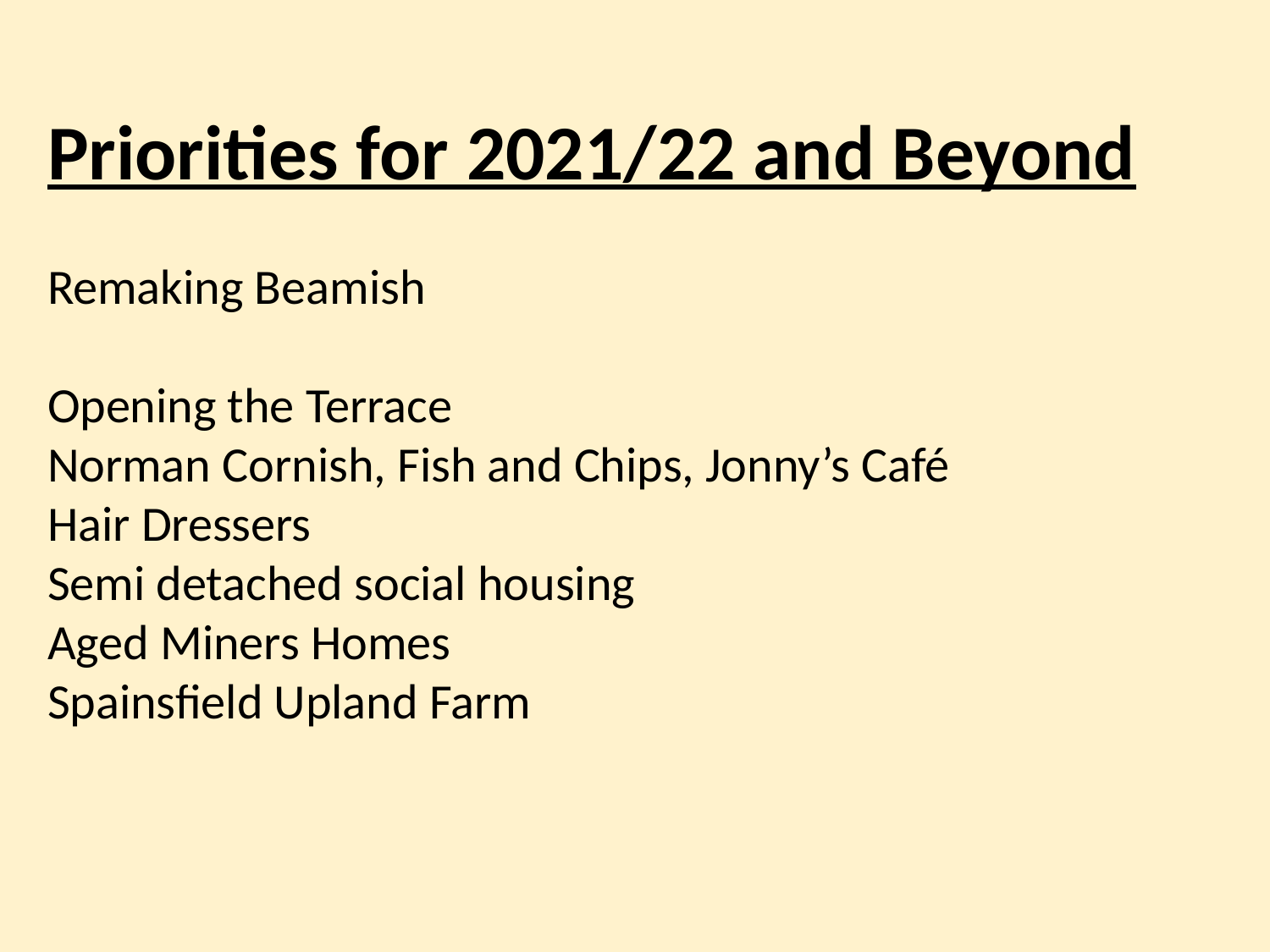

Priorities for 2021/22 and Beyond

Remaking Beamish

Opening the Terrace
Norman Cornish, Fish and Chips, Jonny’s Café
Hair Dressers
Semi detached social housing
Aged Miners Homes
Spainsfield Upland Farm